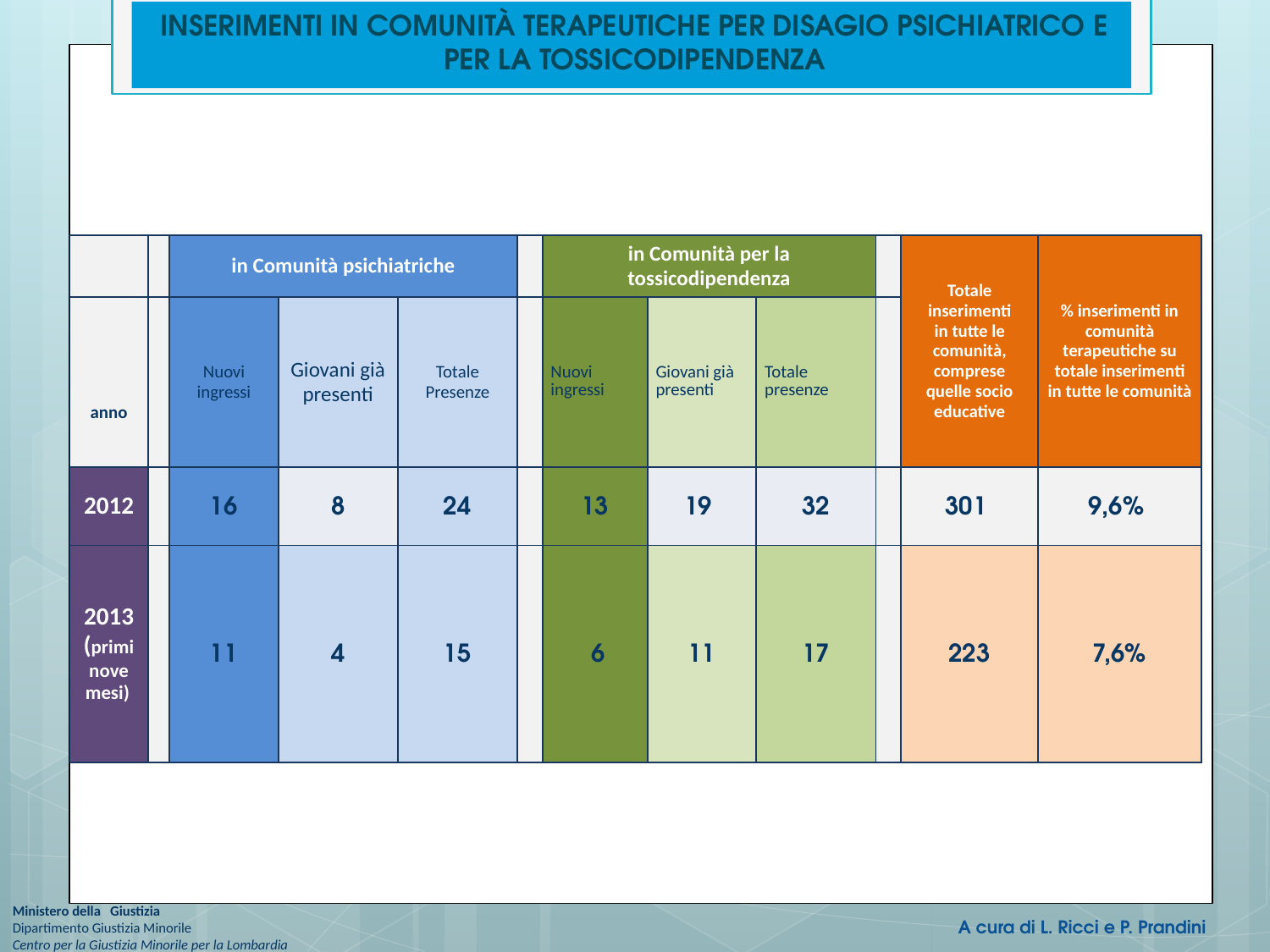

INSERIMENTI IN COMUNITÀ TERAPEUTICHE PER DISAGIO PSICHIATRICO E PER LA TOSSICODIPENDENZA
|  |  | in Comunità psichiatriche |  |  |  | in Comunità per la tossicodipendenza |  |  |  | Totale inserimenti in tutte le comunità, comprese quelle socio educative | % inserimenti in comunità terapeutiche su totale inserimenti in tutte le comunità |
| --- | --- | --- | --- | --- | --- | --- | --- | --- | --- | --- | --- |
| anno |  | Nuovi ingressi | Giovani già presenti | Totale Presenze |  | Nuovi ingressi | Giovani già presenti | Totale presenze |  |  |  |
| 2012 |  | 16 | 8 | 24 |  | 13 | 19 | 32 |  | 301 | 9,6% |
| 2013 (primi nove mesi) |  | 11 | 4 | 15 |  | 6 | 11 | 17 |  | 223 | 7,6% |
Ministero della   Giustizia
Dipartimento Giustizia Minorile
Centro per la Giustizia Minorile per la Lombardia
A cura di L. Ricci e P. Prandini